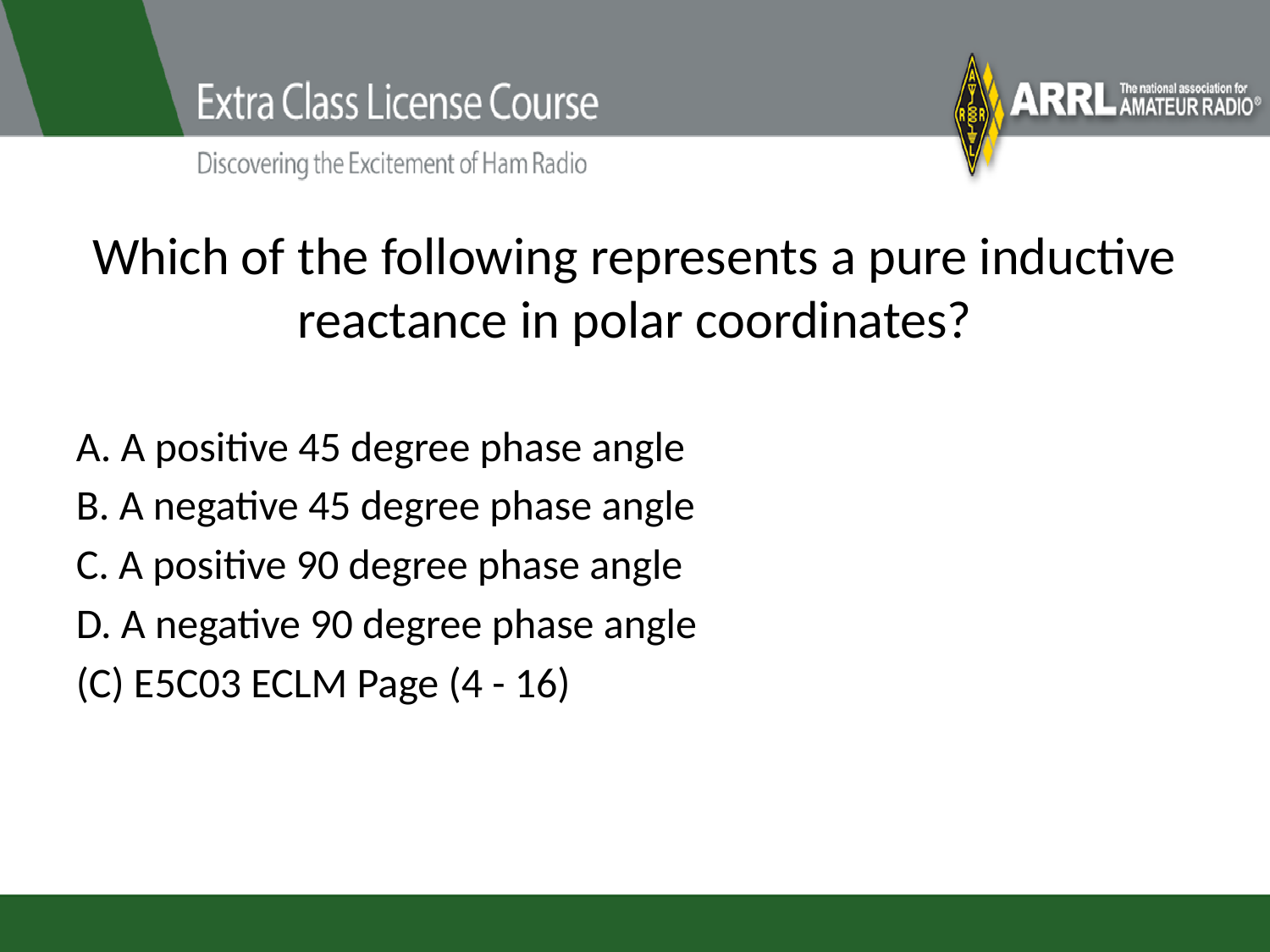

# Which of the following represents a pure inductive reactance in polar coordinates?
A. A positive 45 degree phase angle
B. A negative 45 degree phase angle
C. A positive 90 degree phase angle
D. A negative 90 degree phase angle
(C) E5C03 ECLM Page (4 - 16)